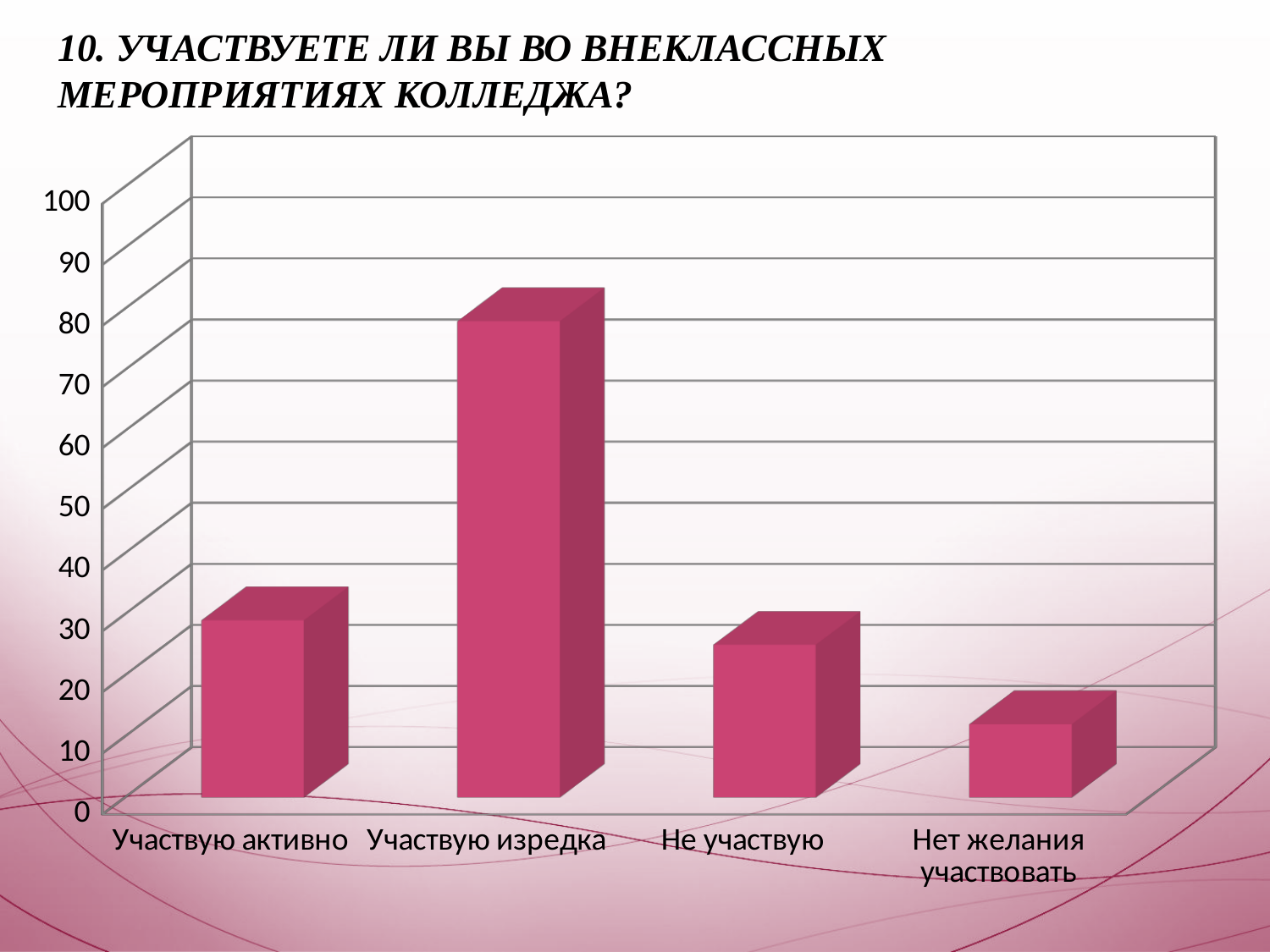

10. Участвуете ли Вы во внеклассных мероприятиях колледжа?

[unsupported chart]